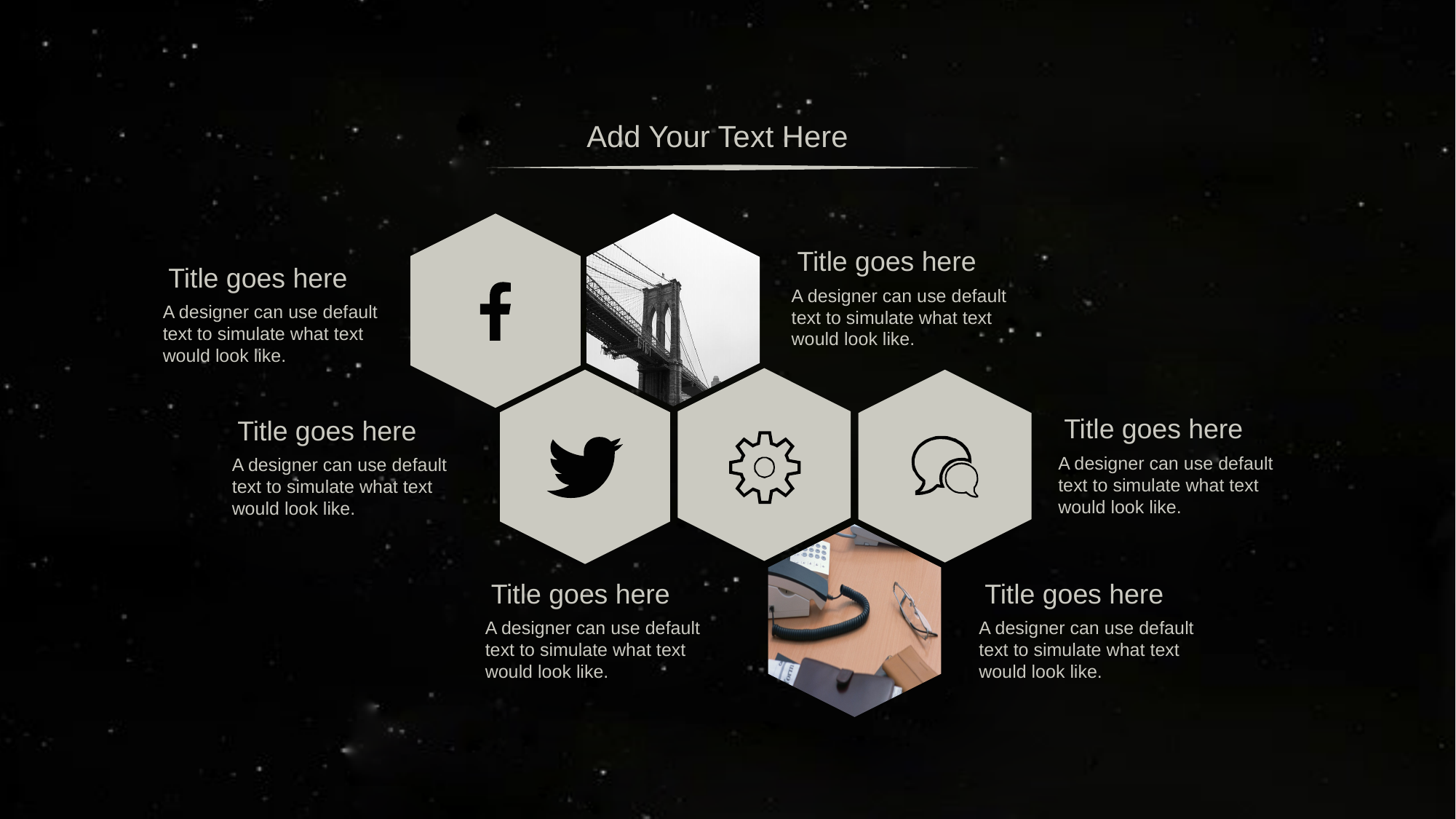

Add Your Text Here

Title goes here
Title goes here
A designer can use default text to simulate what text would look like.

A designer can use default text to simulate what text would look like.

Title goes here
Title goes here

A designer can use default text to simulate what text would look like.
A designer can use default text to simulate what text would look like.

Title goes here
Title goes here
A designer can use default text to simulate what text would look like.
A designer can use default text to simulate what text would look like.